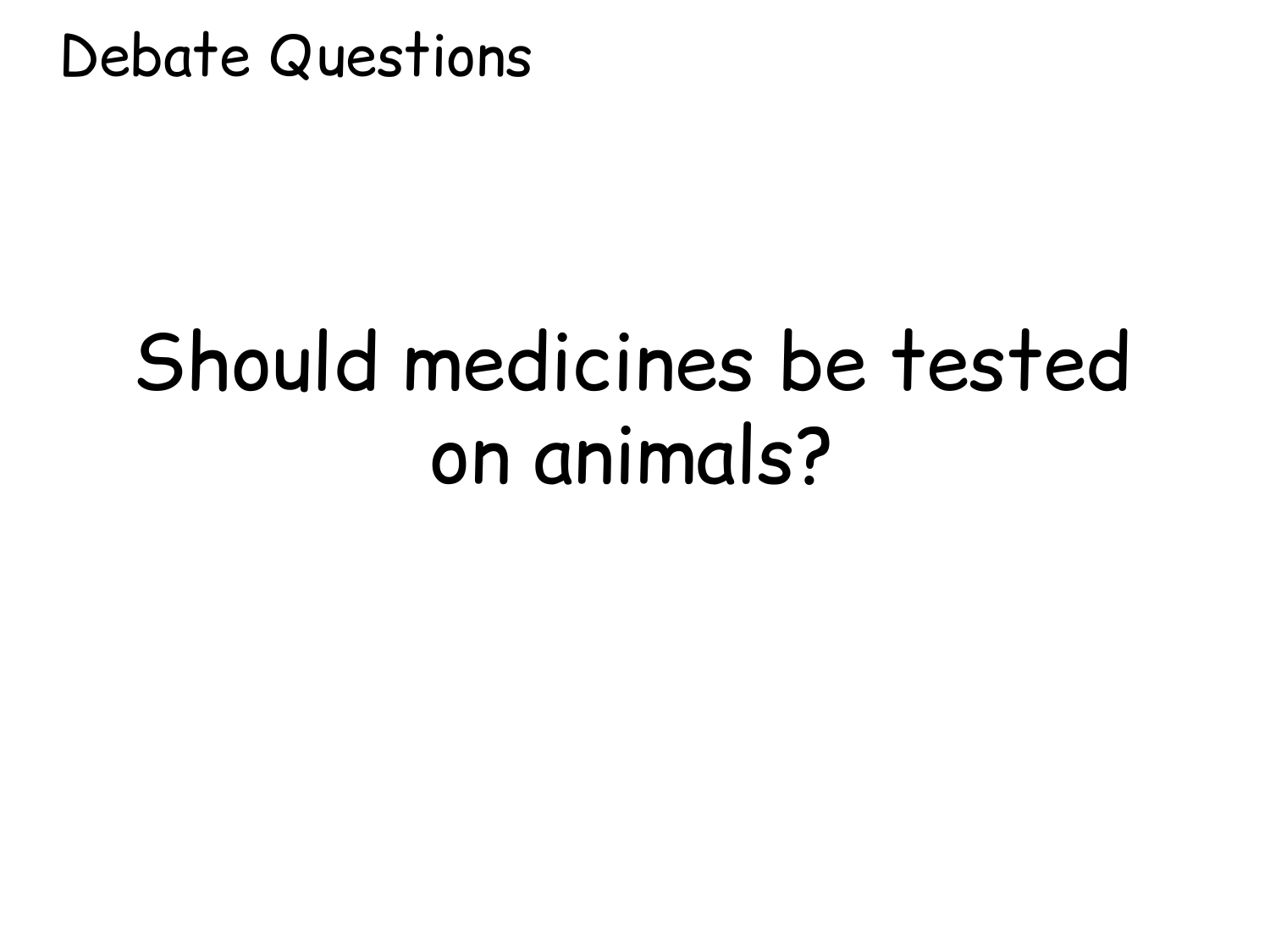

# Debate Questions
Should medicines be tested on animals?